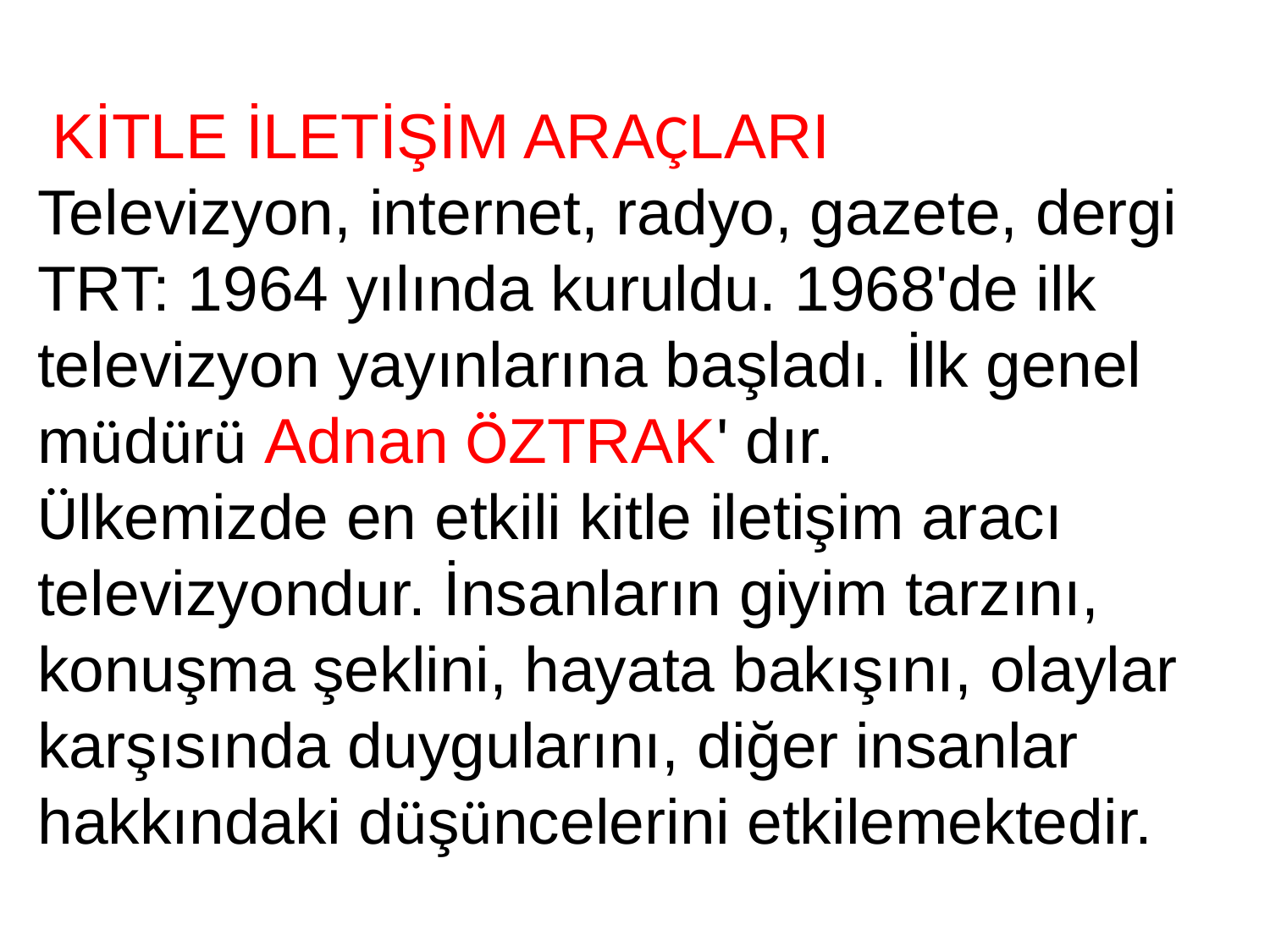

KİTLE İLETİŞİM ARAÇLARI
Televizyon, internet, radyo, gazete, dergi
TRT: 1964 yılında kuruldu. 1968'de ilk televizyon yayınlarına başladı. İlk genel müdürü Adnan ÖZTRAK' dır.
Ülkemizde en etkili kitle iletişim aracı televizyondur. İnsanların giyim tarzını, konuşma şeklini, hayata bakışını, olaylar karşısında duygularını, diğer insanlar hakkındaki düşüncelerini etkilemektedir.